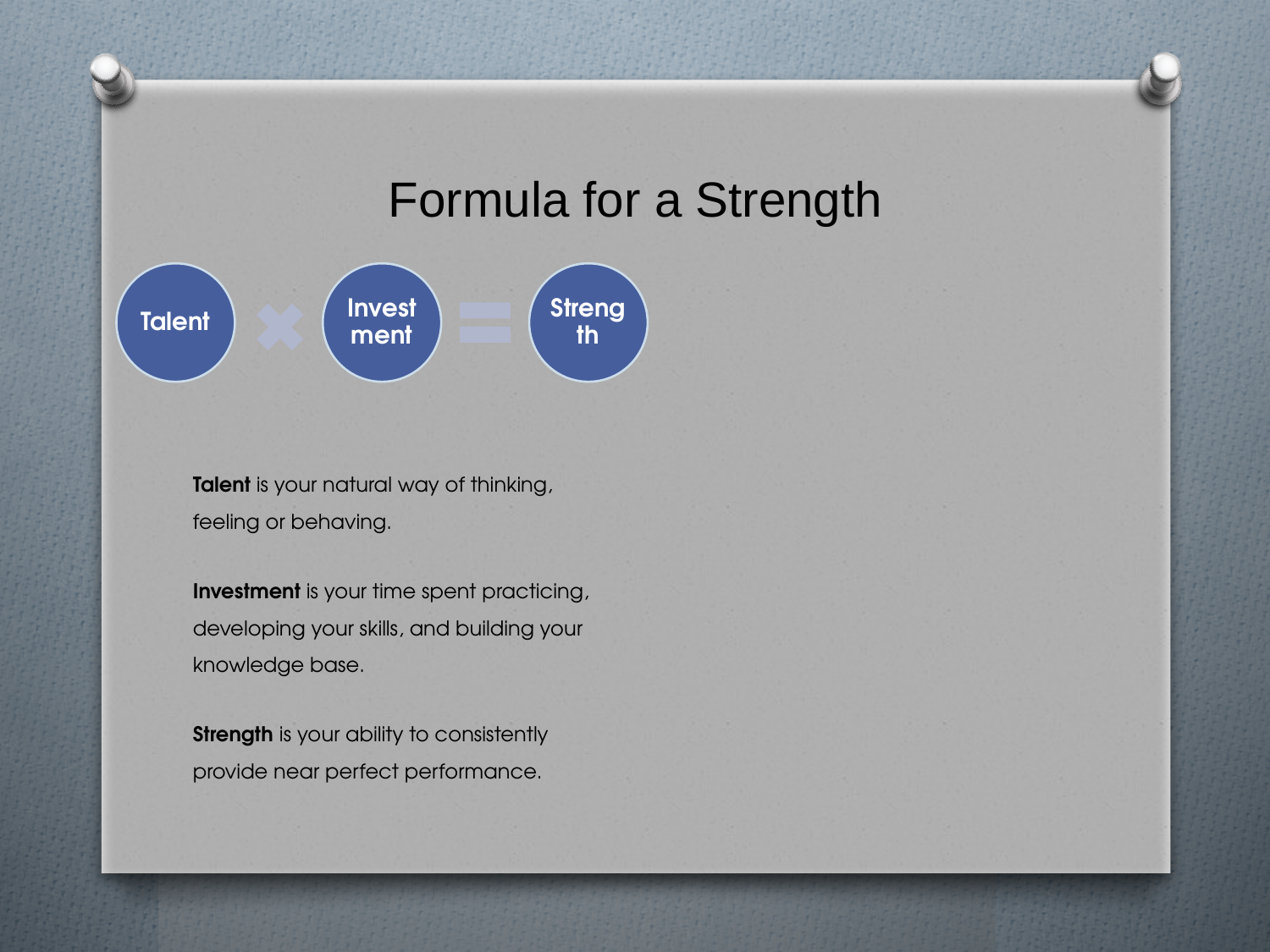

# Formula for a Strength
Talent

Investment

Strength

Talent is your natural way of thinking, feeling or behaving.

Investment is your time spent practicing, developing your skills, and building your knowledge base.

Strength is your ability to consistently provide near perfect performance.